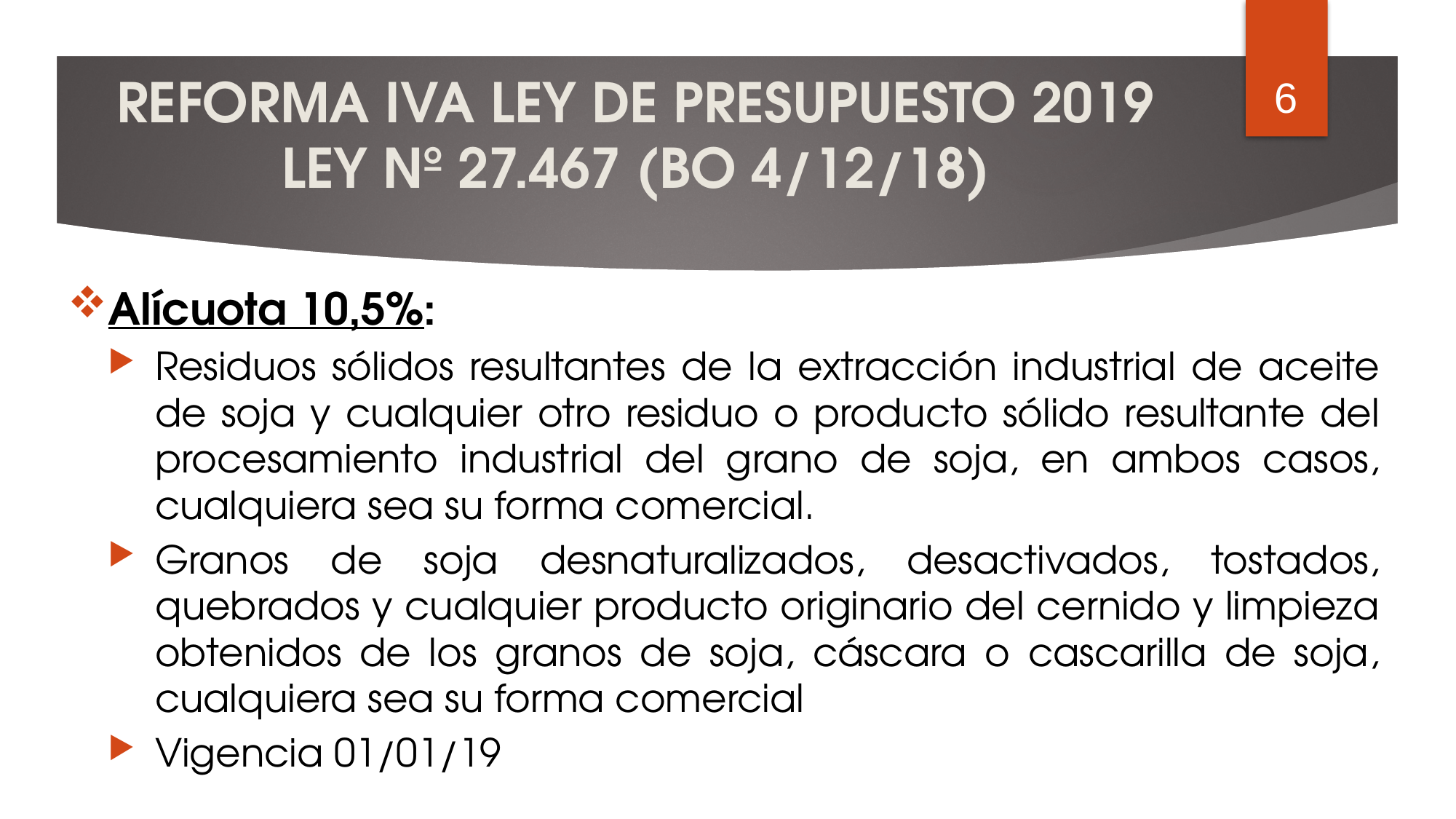

6
# REFORMA IVA LEY DE PRESUPUESTO 2019 LEY Nº 27.467 (BO 4/12/18)
Alícuota 10,5%:
Residuos sólidos resultantes de la extracción industrial de aceite de soja y cualquier otro residuo o producto sólido resultante del procesamiento industrial del grano de soja, en ambos casos, cualquiera sea su forma comercial.
Granos de soja desnaturalizados, desactivados, tostados, quebrados y cualquier producto originario del cernido y limpieza obtenidos de los granos de soja, cáscara o cascarilla de soja, cualquiera sea su forma comercial
Vigencia 01/01/19